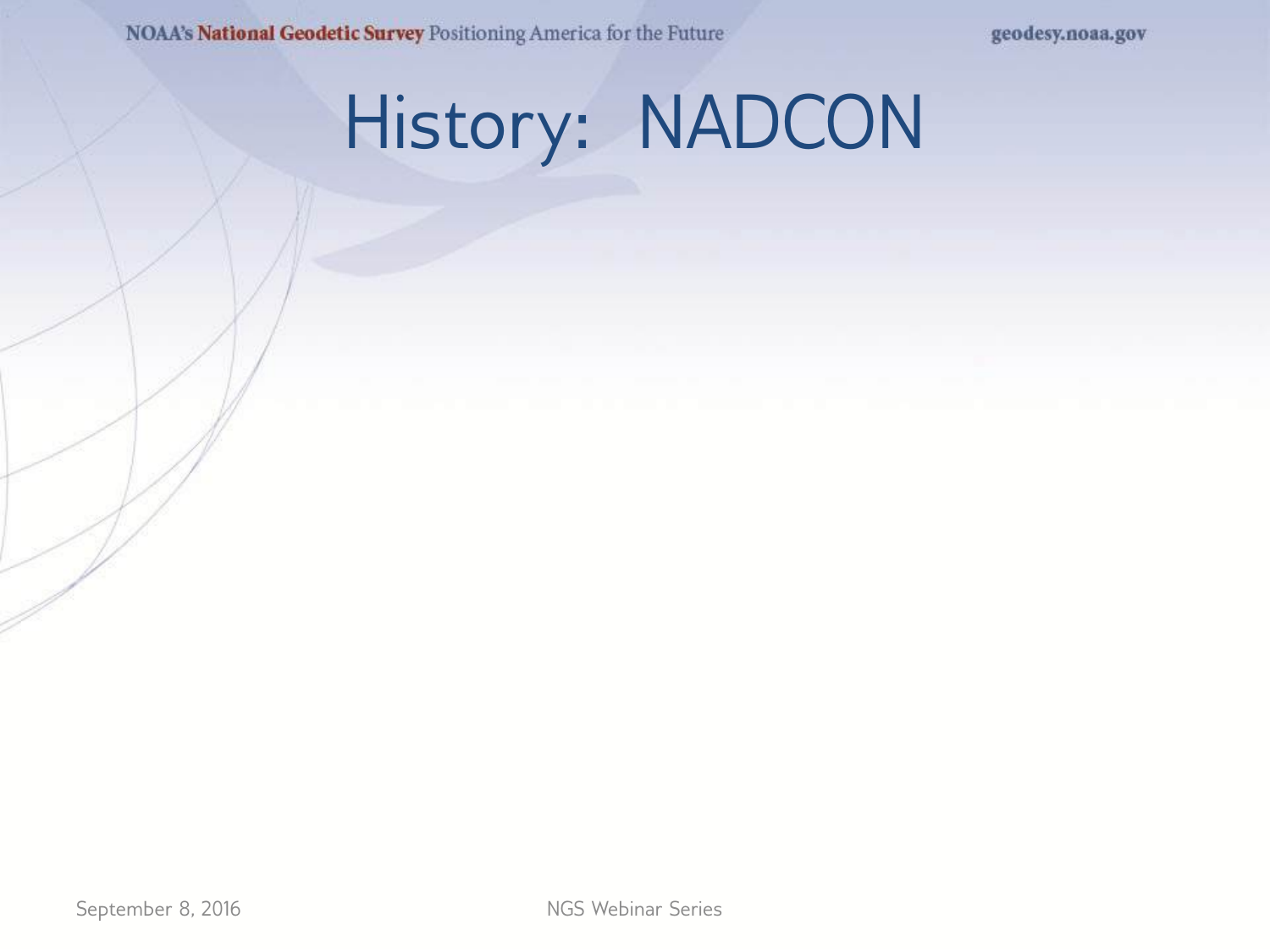

# History:  NADCON

September 8, 2016
NGS Webinar Series